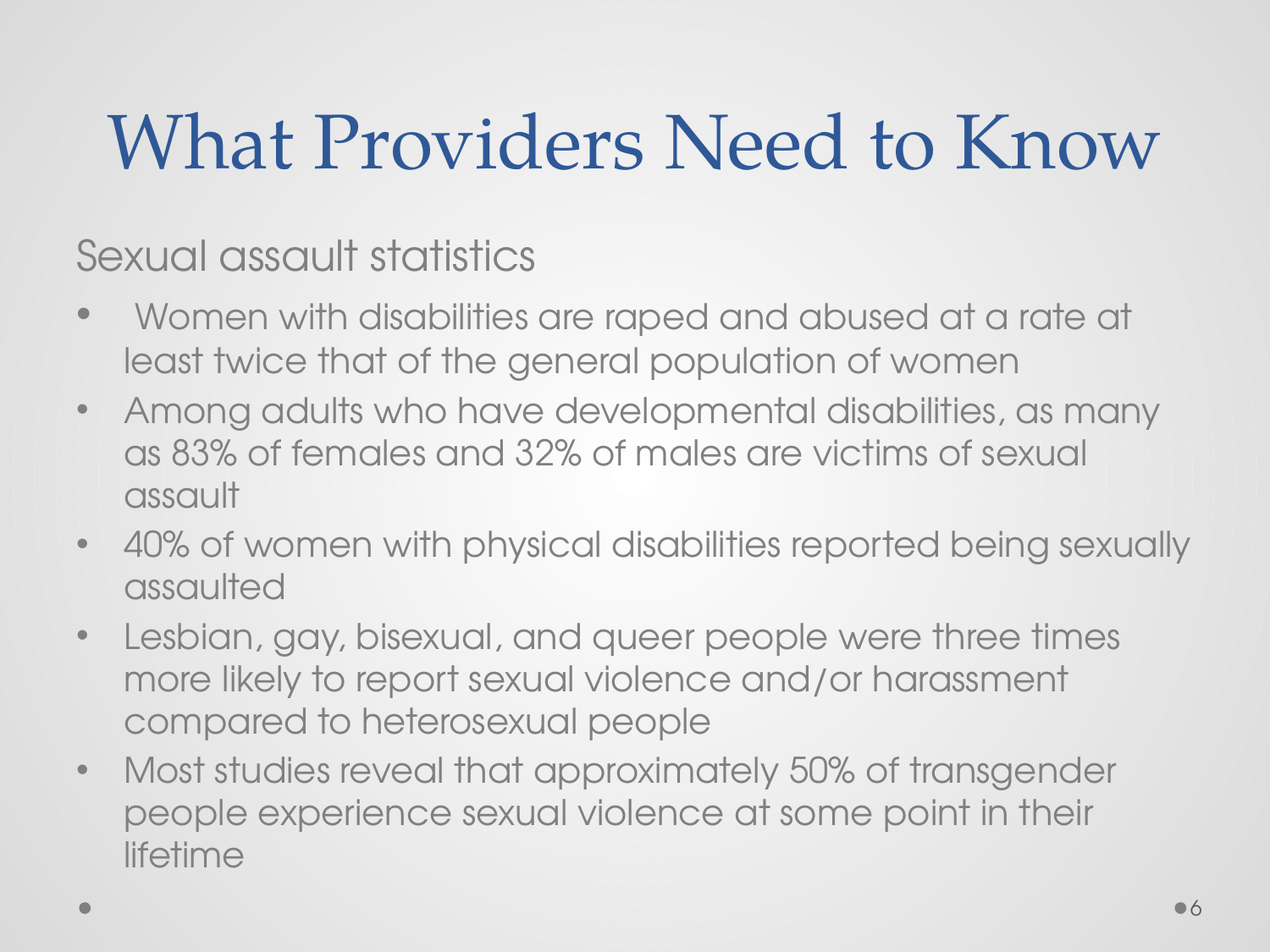

# What Providers Need to Know
Sexual assault statistics
 Women with disabilities are raped and abused at a rate at least twice that of the general population of women
Among adults who have developmental disabilities, as many as 83% of females and 32% of males are victims of sexual assault
40% of women with physical disabilities reported being sexually assaulted
Lesbian, gay, bisexual, and queer people were three times more likely to report sexual violence and/or harassment compared to heterosexual people
Most studies reveal that approximately 50% of transgender people experience sexual violence at some point in their lifetime

6